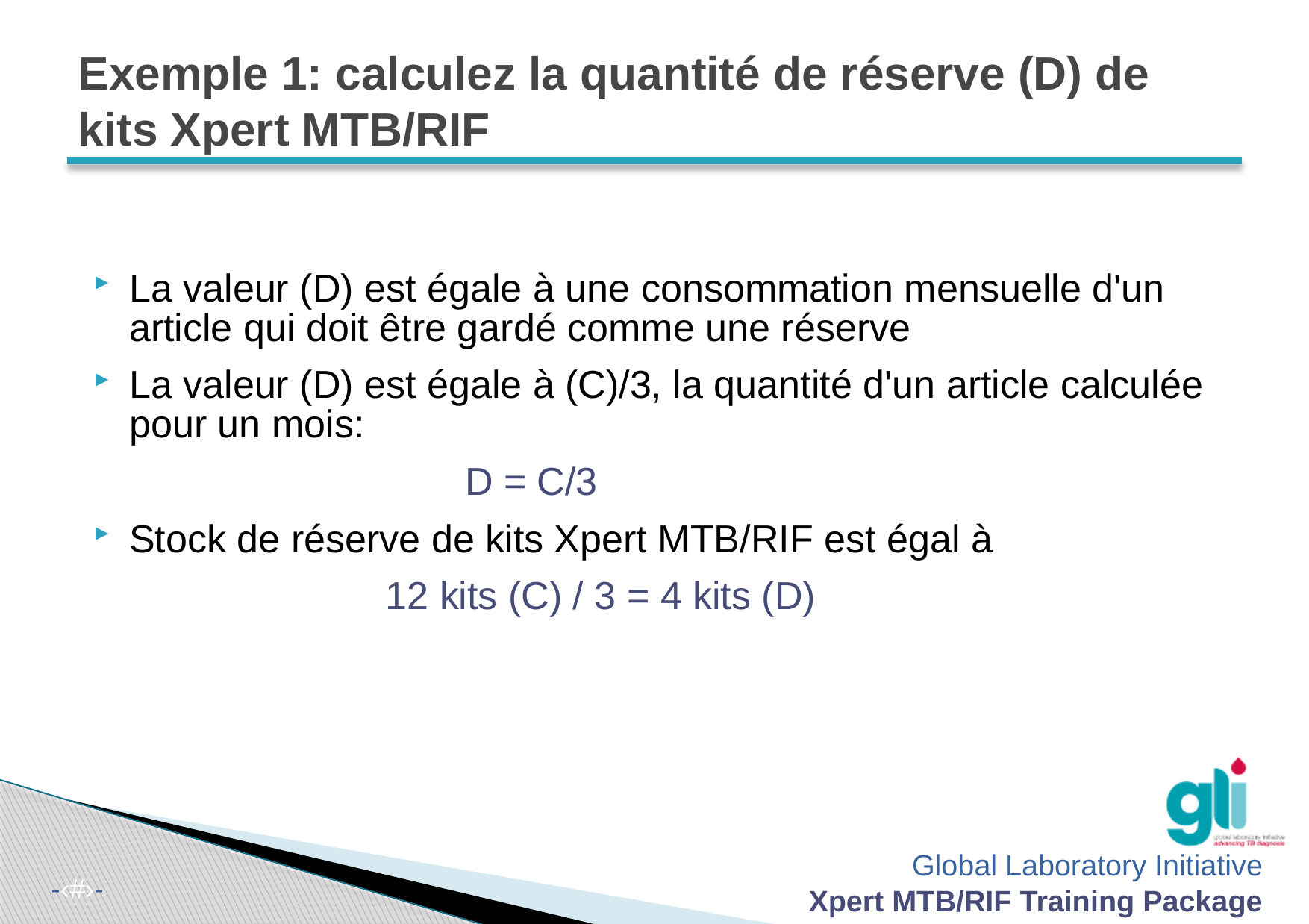

# Exemple 1: calculez la quantité de réserve (D) de kits Xpert MTB/RIF

La valeur (D) est égale à une consommation mensuelle d'un article qui doit être gardé comme une réserve
La valeur (D) est égale à (C)/3, la quantité d'un article calculée pour un mois:
				D = C/3
Stock de réserve de kits Xpert MTB/RIF est égal à
                           12 kits (C) / 3 = 4 kits (D)